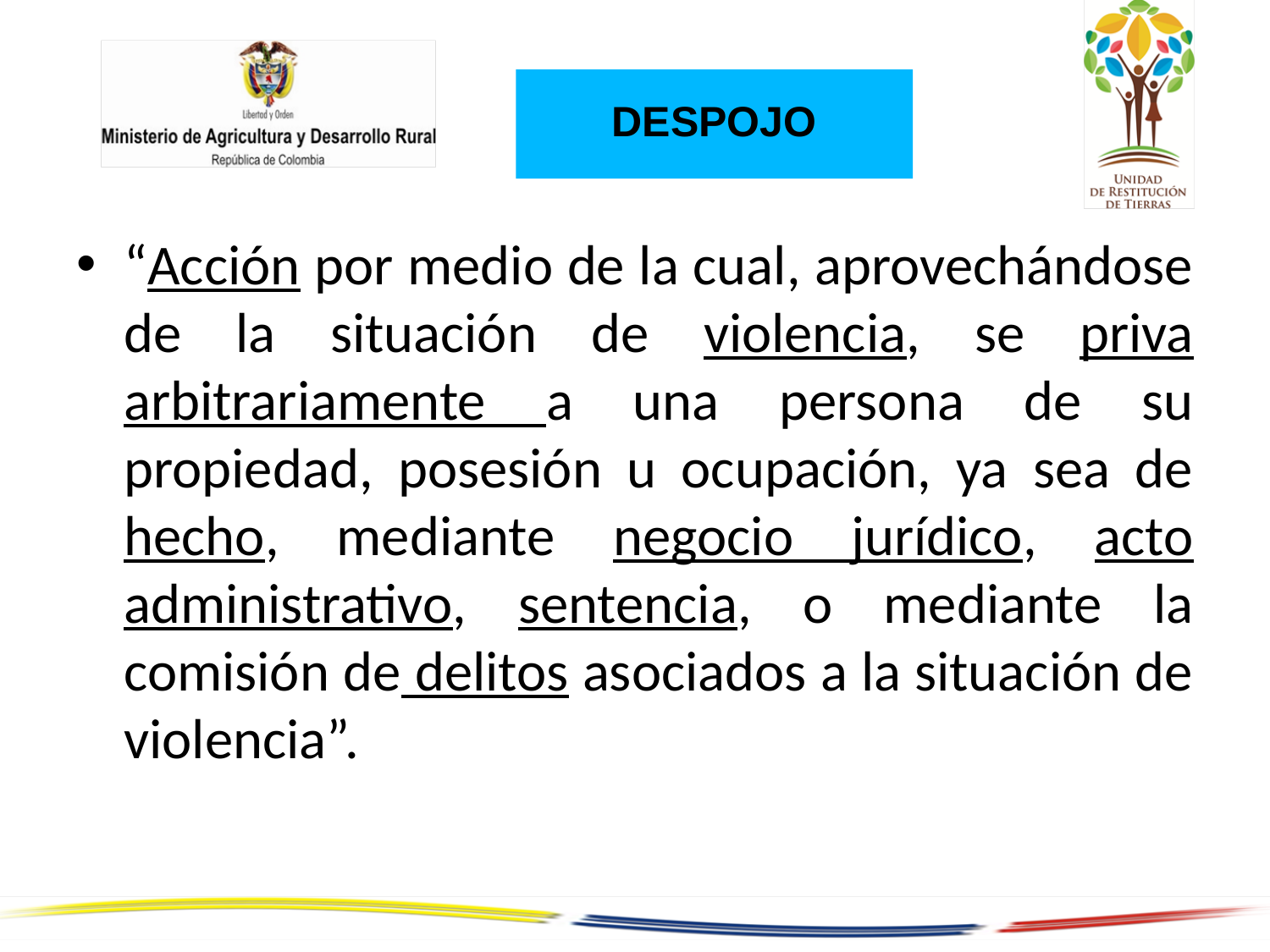

DESPOJO
“Acción por medio de la cual, aprovechándose de la situación de violencia, se priva arbitrariamente a una persona de su propiedad, posesión u ocupación, ya sea de hecho, mediante negocio jurídico, acto administrativo, sentencia, o mediante la comisión de delitos asociados a la situación de violencia”.